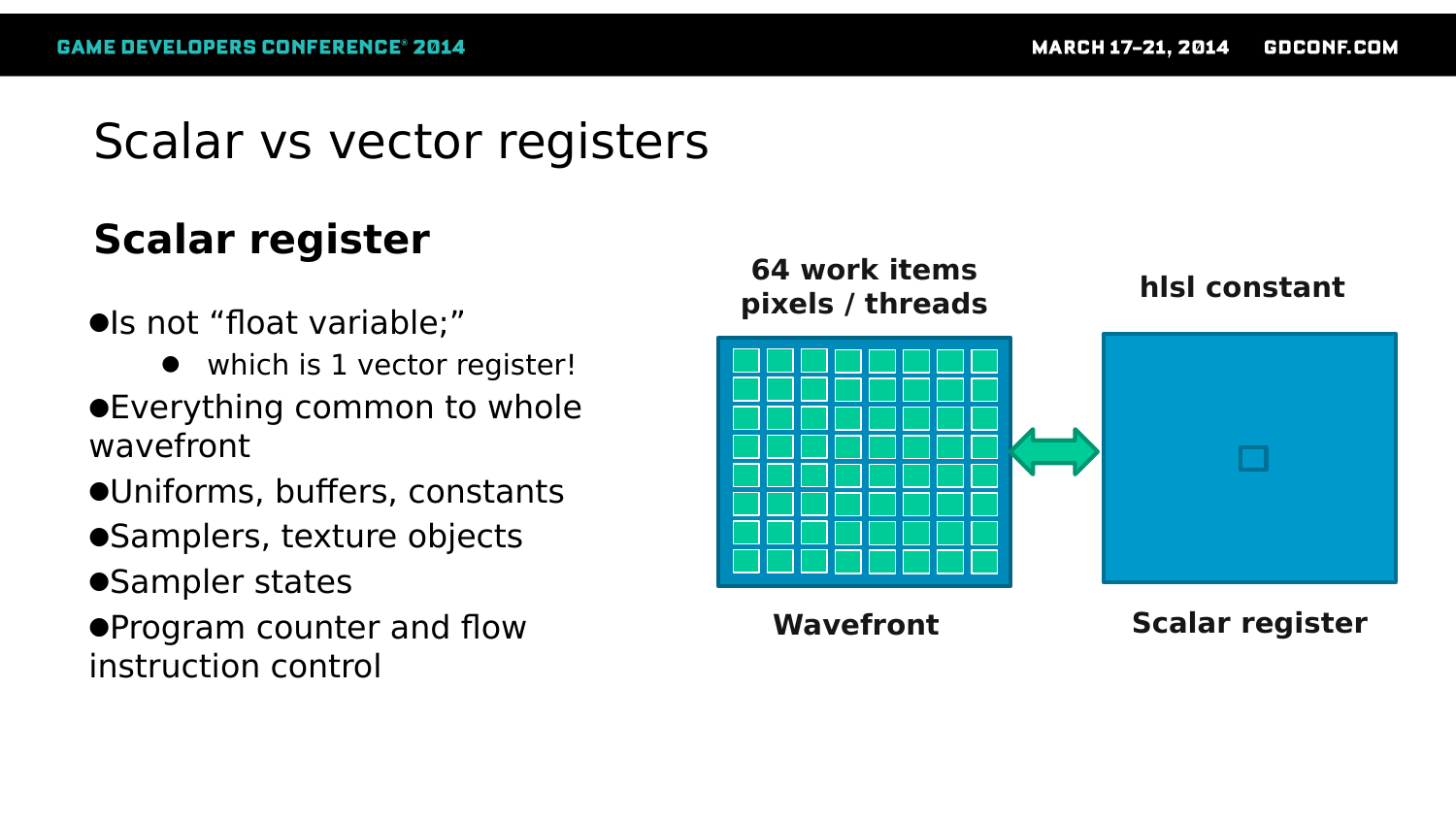

# Scalar vs vector registers
Scalar register
64 work items
pixels / threads
hlsl constant

Scalar register
Wavefront
Is not “float variable;”
which is 1 vector register!
Everything common to whole wavefront
Uniforms, buffers, constants
Samplers, texture objects
Sampler states
Program counter and flow instruction control